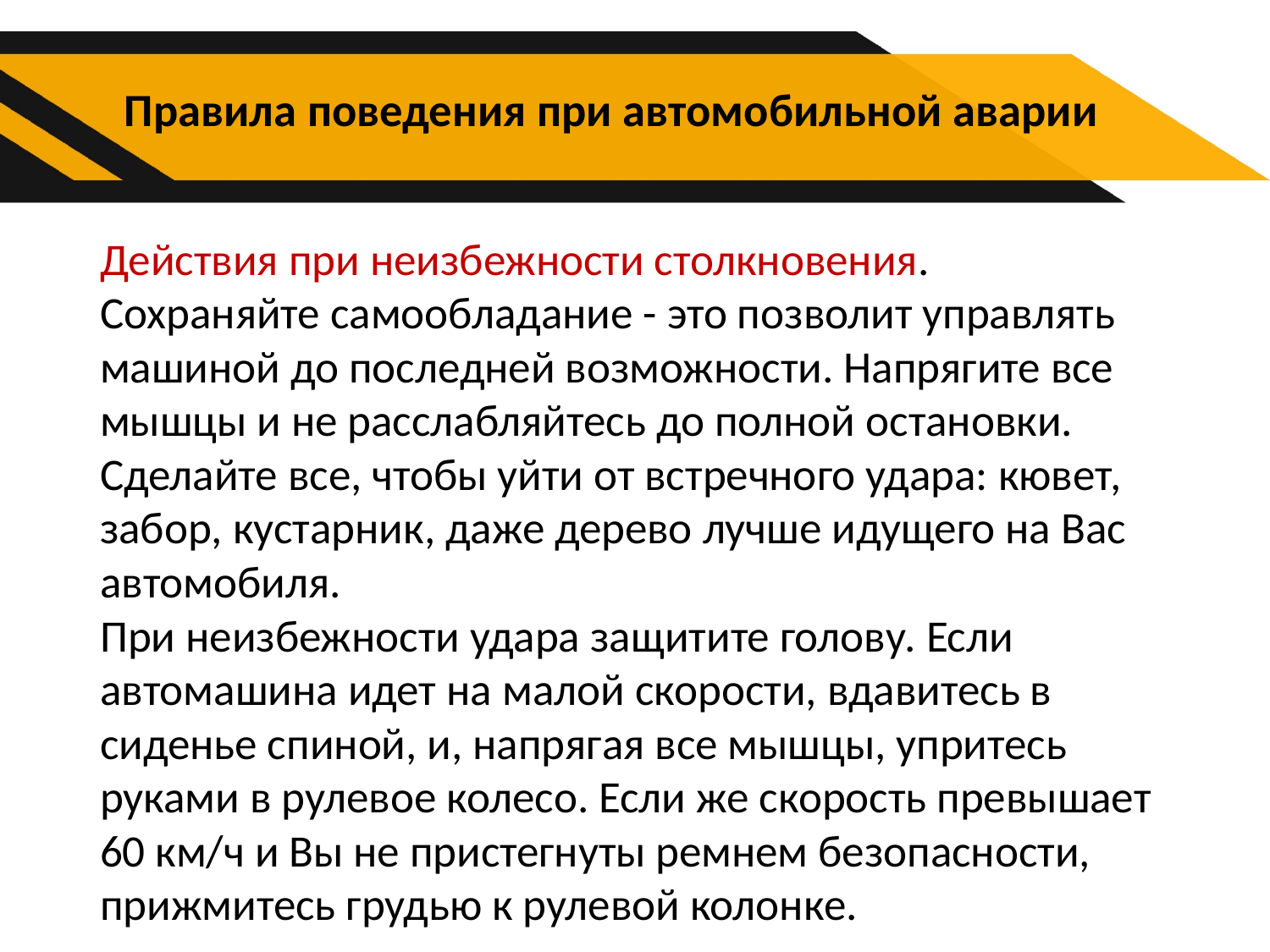

# Правила поведения при автомобильной аварии
Действия при неизбежности столкновения.
Сохраняйте самообладание - это позволит управлять машиной до последней возможности. Напрягите все мышцы и не расслабляйтесь до полной остановки. Сделайте все, чтобы уйти от встречного удара: кювет, забор, кустарник, даже дерево лучше идущего на Вас автомобиля.
При неизбежности удара защитите голову. Если автомашина идет на малой скорости, вдавитесь в сиденье спиной, и, напрягая все мышцы, упритесь руками в рулевое колесо. Если же скорость превышает 60 км/ч и Вы не пристегнуты ремнем безопасности, прижмитесь грудью к рулевой колонке.